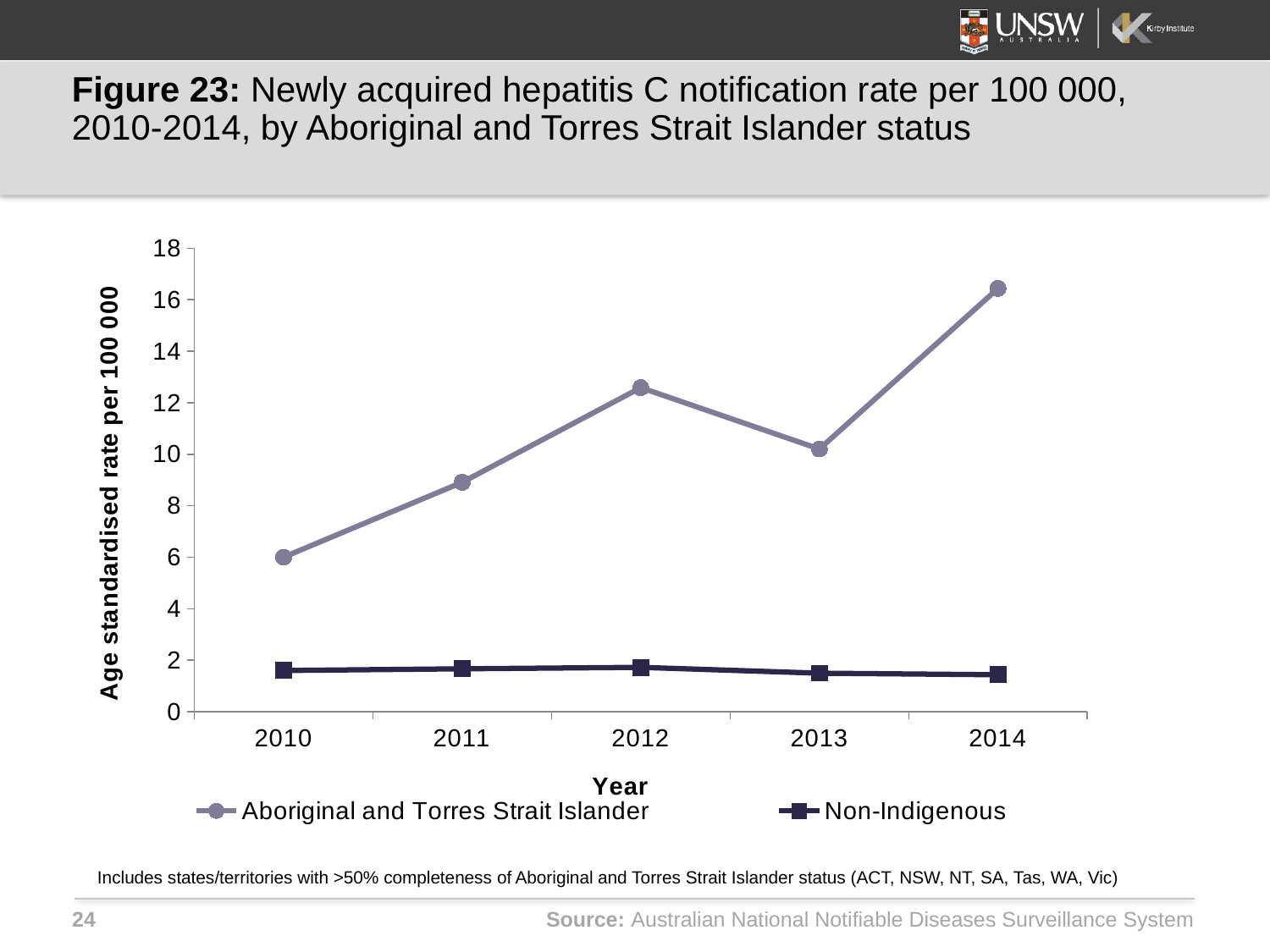

# Figure 23: Newly acquired hepatitis C notification rate per 100 000, 2010-2014, by Aboriginal and Torres Strait Islander status

### Chart

| Category | Aboriginal and Torres Strait Islander | Non-Indigenous |
|---|---|---|
| 2010 | 6.000977 | 1.601974 |
| 2011 | 8.91255 | 1.667039 |
| 2012 | 12.58493 | 1.723705 |
| 2013 | 10.20124 | 1.49694 |
| 2014 | 16.43612 | 1.436294 |
Includes states/territories with >50% completeness of Aboriginal and Torres Strait Islander status (ACT, NSW, NT, SA, Tas, WA, Vic)
Source: Australian National Notifiable Diseases Surveillance System
24